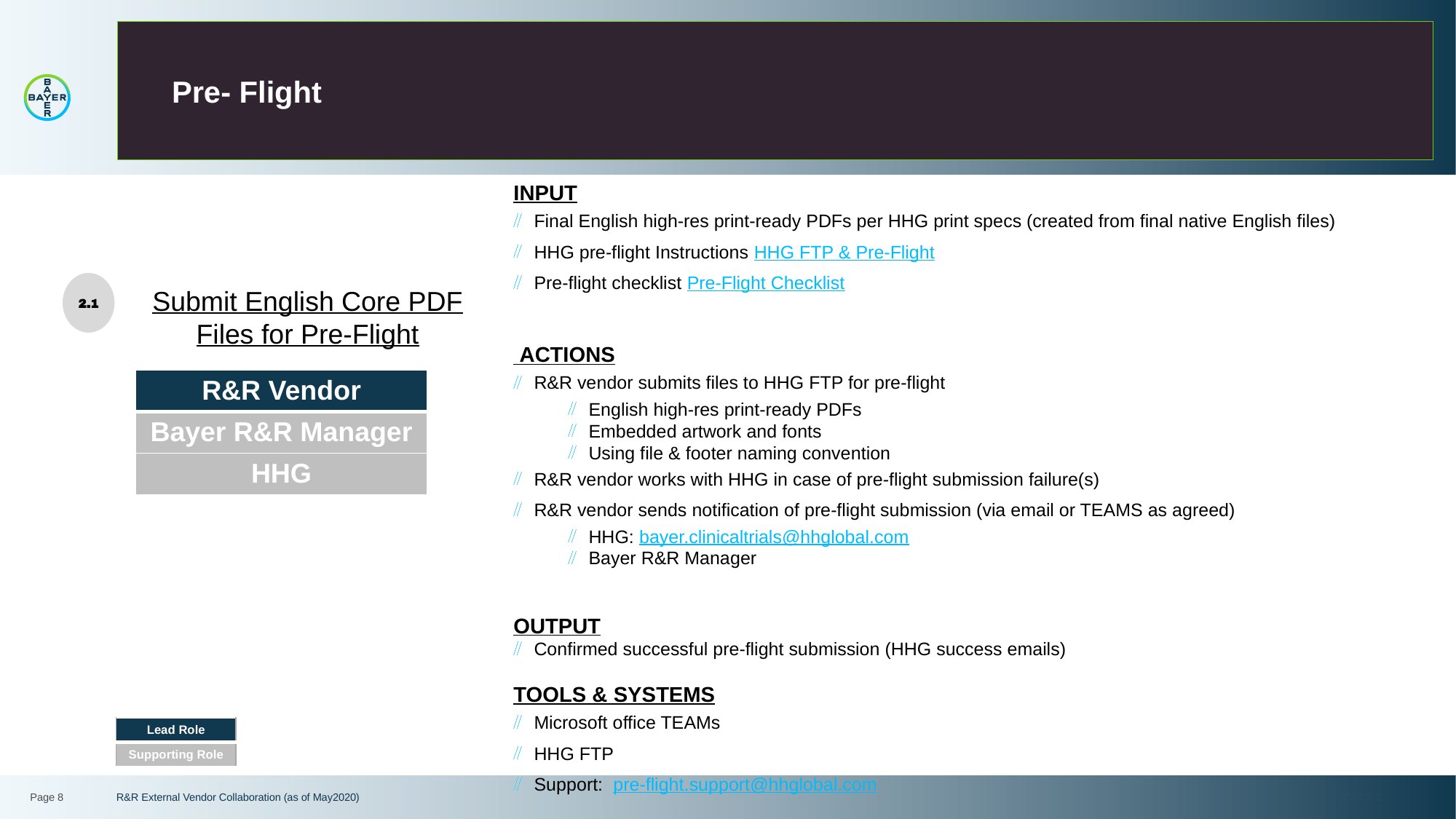

# Pre- Flight
INPUT
Final English high-res print-ready PDFs per HHG print specs (created from final native English files)
HHG pre-flight Instructions HHG FTP & Pre-Flight
Pre-flight checklist Pre-Flight Checklist

 ACTIONS
R&R vendor submits files to HHG FTP for pre-flight
English high-res print-ready PDFs
Embedded artwork and fonts
Using file & footer naming convention
R&R vendor works with HHG in case of pre-flight submission failure(s)
R&R vendor sends notification of pre-flight submission (via email or TEAMS as agreed)
HHG: bayer.clinicaltrials@hhglobal.com
Bayer R&R Manager

OUTPUT
Confirmed successful pre-flight submission (HHG success emails)

TOOLS & SYSTEMS
Microsoft office TEAMs
HHG FTP
Support:  pre-flight.support@hhglobal.com

2.1
Submit English Core PDF Files for Pre-Flight
| R&R Vendor |
| --- |
| Bayer R&R Manager |
| HHG |
| Lead Role |
| --- |
| Supporting Role |
Page 8
R&R External Vendor Collaboration (as of May2020)
3/29/2022